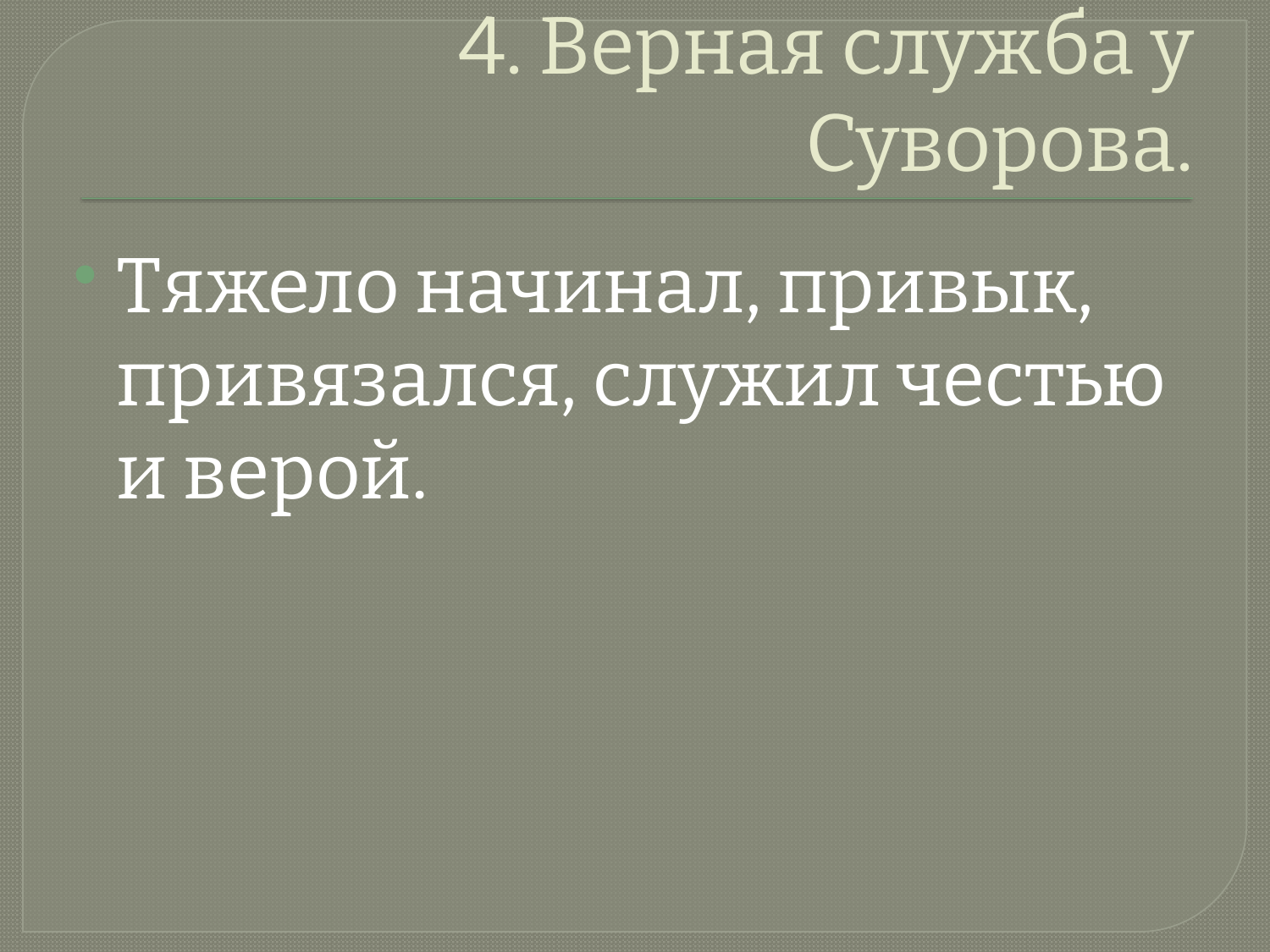

# 4. Верная служба у Суворова.
Тяжело начинал, привык, привязался, служил честью и верой.